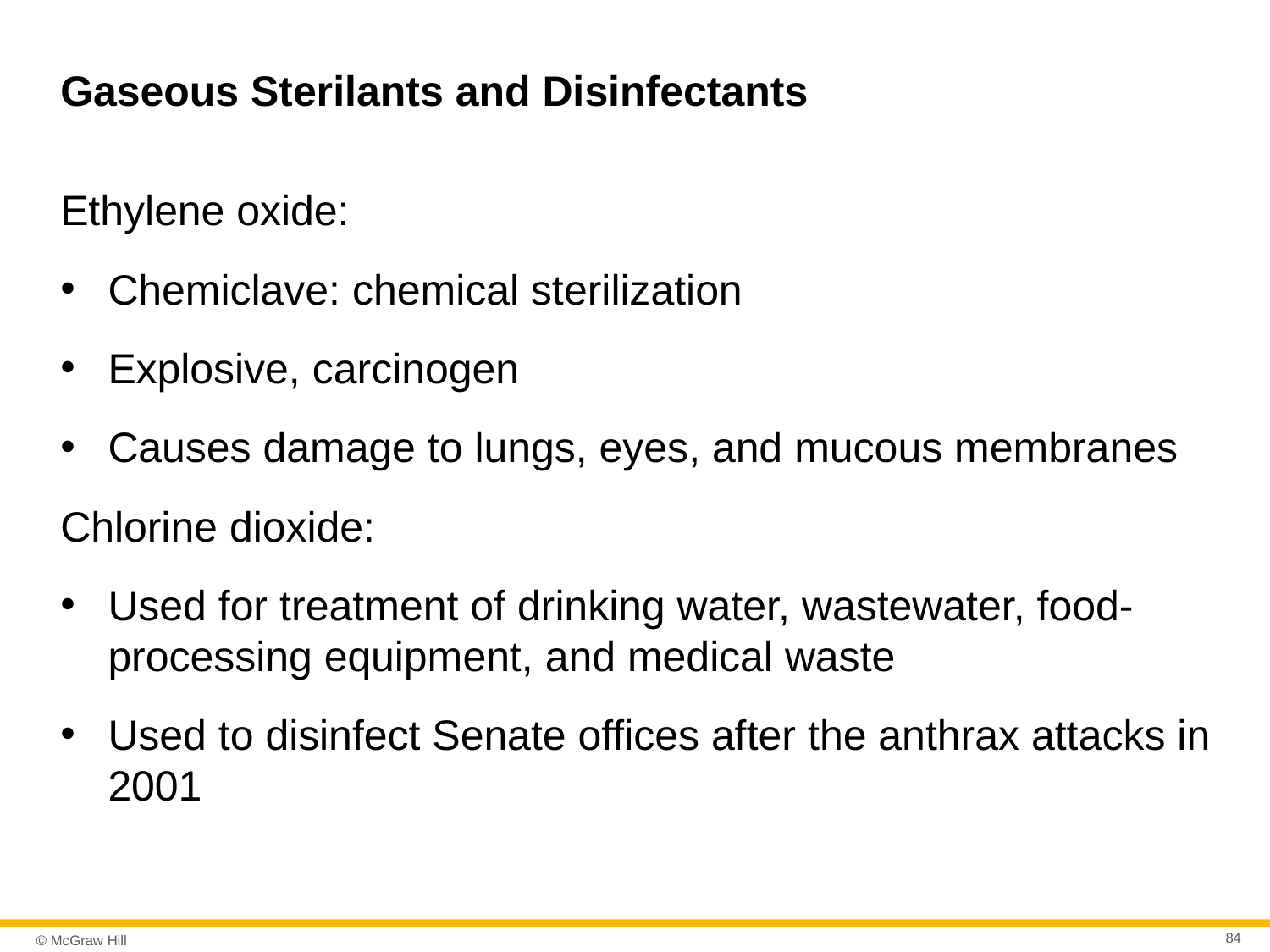

# Gaseous Sterilants and Disinfectants
Ethylene oxide:
Chemiclave: chemical sterilization
Explosive, carcinogen
Causes damage to lungs, eyes, and mucous membranes
Chlorine dioxide:
Used for treatment of drinking water, wastewater, food-processing equipment, and medical waste
Used to disinfect Senate offices after the anthrax attacks in 2001